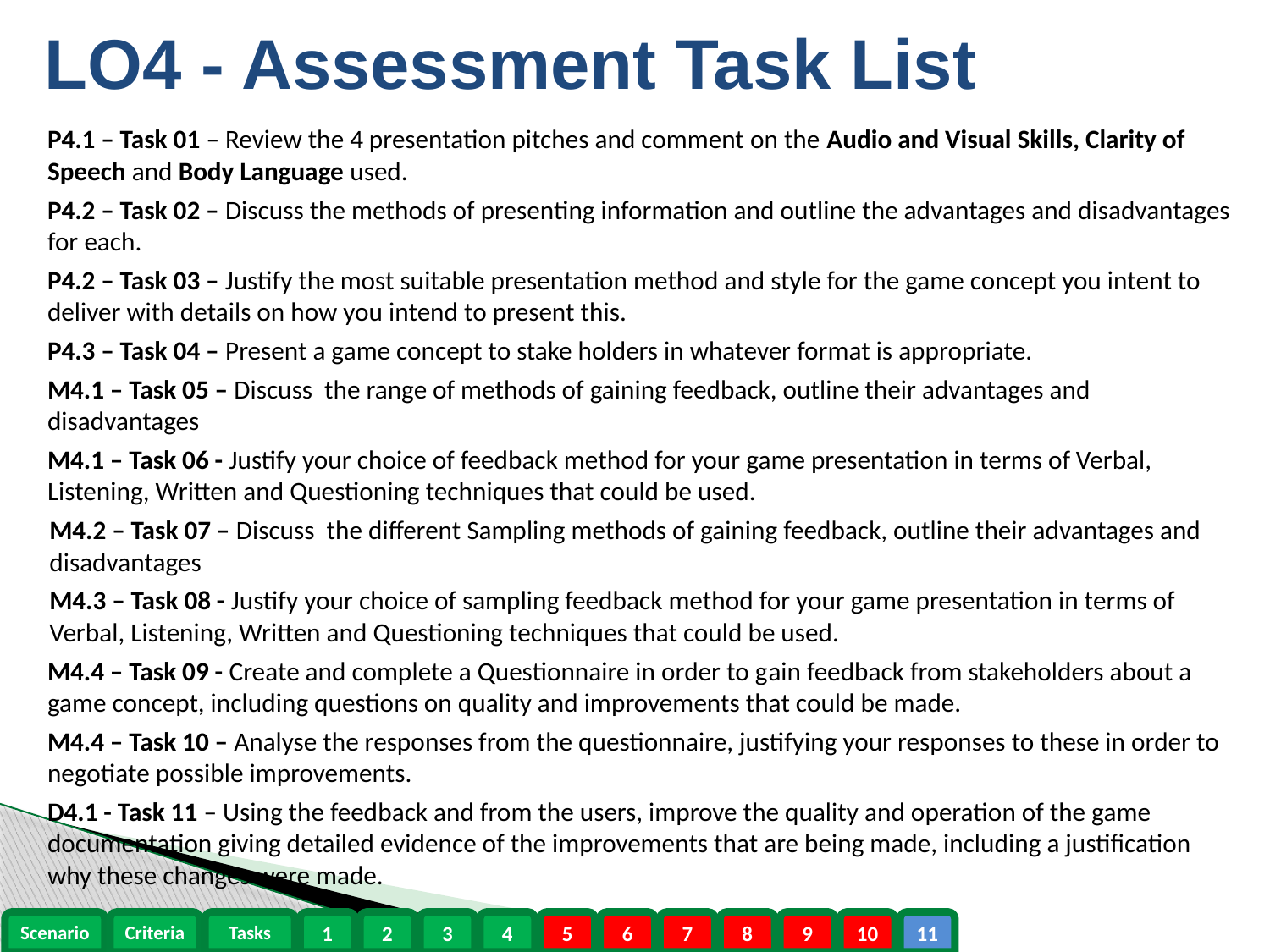

# LO4 - Assessment Task List
P4.1 – Task 01 – Review the 4 presentation pitches and comment on the Audio and Visual Skills, Clarity of Speech and Body Language used.
P4.2 – Task 02 – Discuss the methods of presenting information and outline the advantages and disadvantages for each.
P4.2 – Task 03 – Justify the most suitable presentation method and style for the game concept you intent to deliver with details on how you intend to present this.
P4.3 – Task 04 – Present a game concept to stake holders in whatever format is appropriate.
M4.1 – Task 05 – Discuss  the range of methods of gaining feedback, outline their advantages and disadvantages
M4.1 – Task 06 - Justify your choice of feedback method for your game presentation in terms of Verbal, Listening, Written and Questioning techniques that could be used.
M4.2 – Task 07 – Discuss  the different Sampling methods of gaining feedback, outline their advantages and disadvantages
M4.3 – Task 08 - Justify your choice of sampling feedback method for your game presentation in terms of Verbal, Listening, Written and Questioning techniques that could be used.
M4.4 – Task 09 - Create and complete a Questionnaire in order to gain feedback from stakeholders about a game concept, including questions on quality and improvements that could be made.
M4.4 – Task 10 – Analyse the responses from the questionnaire, justifying your responses to these in order to negotiate possible improvements.
D4.1 - Task 11 – Using the feedback and from the users, improve the quality and operation of the game documentation giving detailed evidence of the improvements that are being made, including a justification why these changes were made.